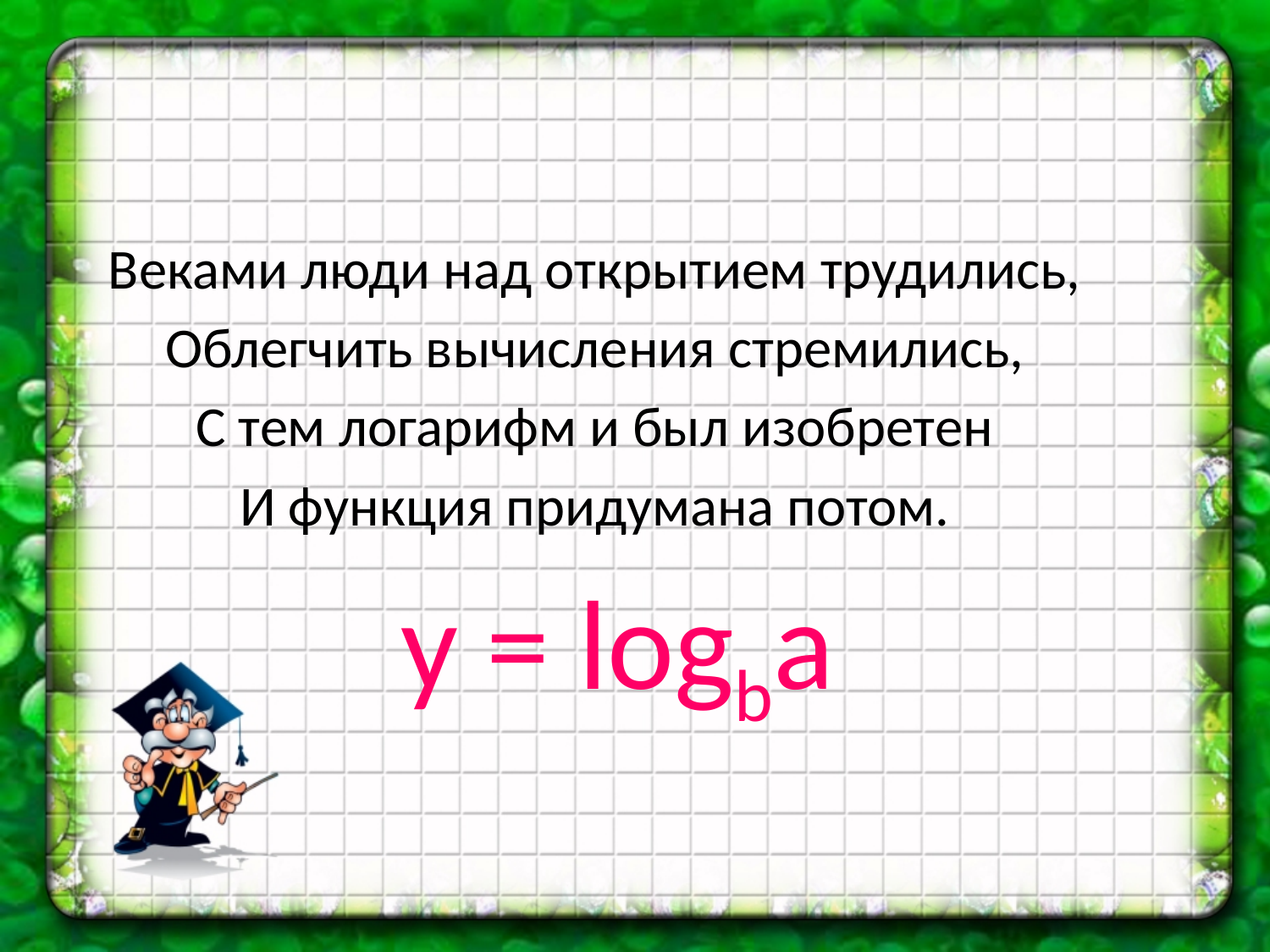

Веками люди над открытием трудились,
Облегчить вычисления стремились,
С тем логарифм и был изобретен
И функция придумана потом.
  y = logba